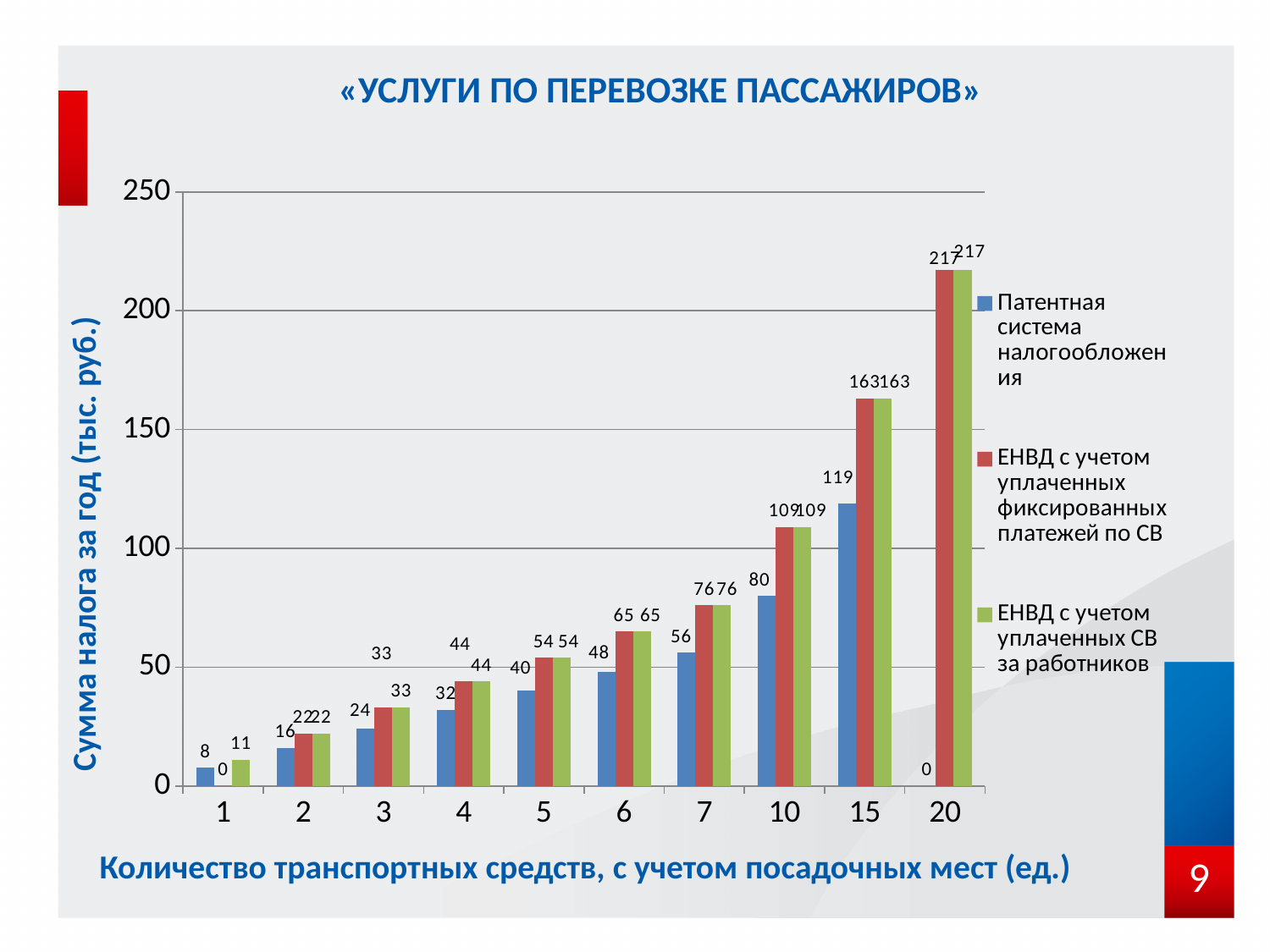

«Услуги по перевозке пассажиров»

### Chart

| Category | Патентная    система налогообложения | ЕНВД с учетом уплаченных фиксированных платежей по СВ | ЕНВД с учетом уплаченных СВ за работников |
|---|---|---|---|
| 1 | 7.6 | 0.0 | 11.0 |
| 2 | 16.0 | 22.0 | 22.0 |
| 3 | 24.0 | 33.0 | 33.0 |
| 4 | 32.0 | 44.0 | 44.0 |
| 5 | 40.0 | 54.0 | 54.0 |
| 6 | 48.0 | 65.0 | 65.0 |
| 7 | 56.0 | 76.0 | 76.0 |
| 10 | 80.0 | 109.0 | 109.0 |
| 15 | 119.0 | 163.0 | 163.0 |
| 20 | 0.0 | 217.0 | 217.0 |
Сумма налога за год (тыс. руб.)
9
Количество транспортных средств, с учетом посадочных мест (ед.)